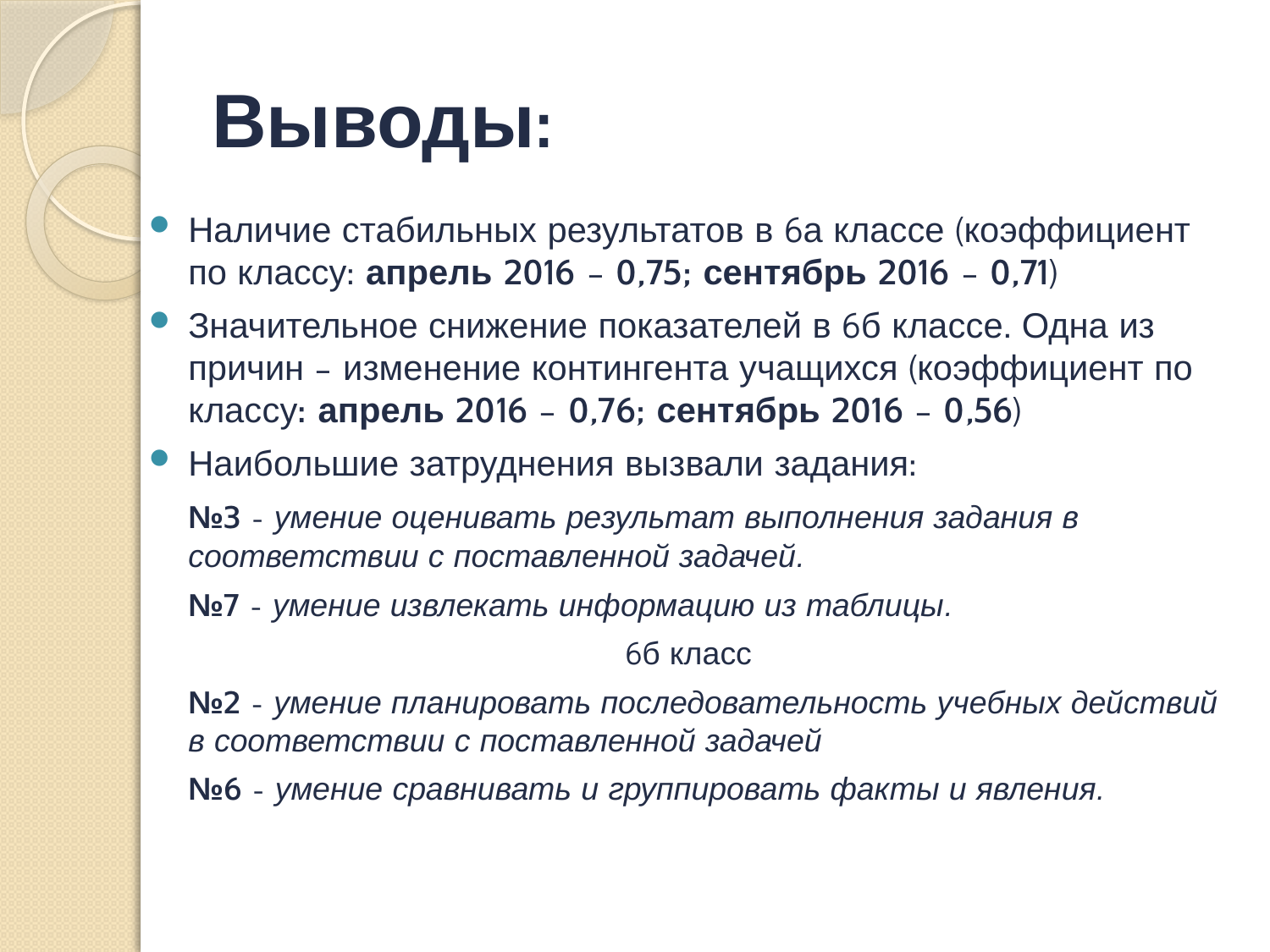

# Выводы:
Наличие стабильных результатов в 6а классе (коэффициент по классу: апрель 2016 – 0,75; сентябрь 2016 – 0,71)
Значительное снижение показателей в 6б классе. Одна из причин – изменение контингента учащихся (коэффициент по классу: апрель 2016 – 0,76; сентябрь 2016 – 0,56)
Наибольшие затруднения вызвали задания:
	№3 - умение оценивать результат выполнения задания в соответствии с поставленной задачей.
	№7 - умение извлекать информацию из таблицы.
6б класс
	№2 - умение планировать последовательность учебных действий в соответствии с поставленной задачей
	№6 - умение сравнивать и группировать факты и явления.